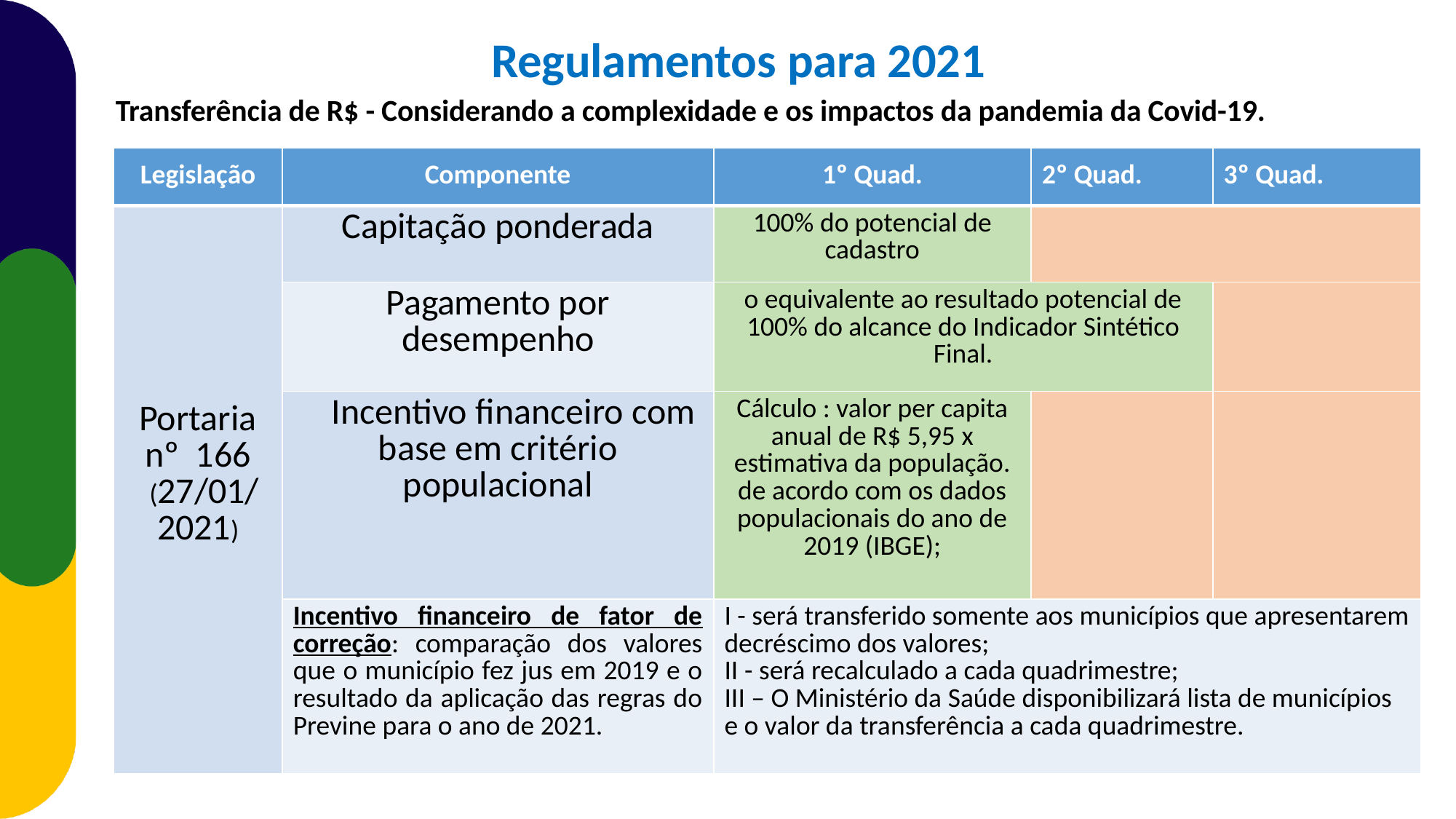

Regulamentos para 2021
Transferência de R$ - Considerando a complexidade e os impactos da pandemia da Covid-19.
| Legislação | Componente | 1º Quad. | 2º Quad. | 3º Quad. |
| --- | --- | --- | --- | --- |
| Portaria nº 166 (27/01/ 2021) | Capitação ponderada | 100% do potencial de cadastro |  |  |
|  | Pagamento por desempenho | o equivalente ao resultado potencial de 100% do alcance do Indicador Sintético Final. |  |  |
|  | Incentivo financeiro com base em critério populacional | Cálculo : valor per capita anual de R$ 5,95 x estimativa da população. de acordo com os dados populacionais do ano de 2019 (IBGE); |  |  |
|  | Incentivo financeiro de fator de correção: comparação dos valores que o município fez jus em 2019 e o resultado da aplicação das regras do Previne para o ano de 2021. | I - será transferido somente aos municípios que apresentarem decréscimo dos valores; II - será recalculado a cada quadrimestre; III – O Ministério da Saúde disponibilizará lista de municípios e o valor da transferência a cada quadrimestre. |  |  |